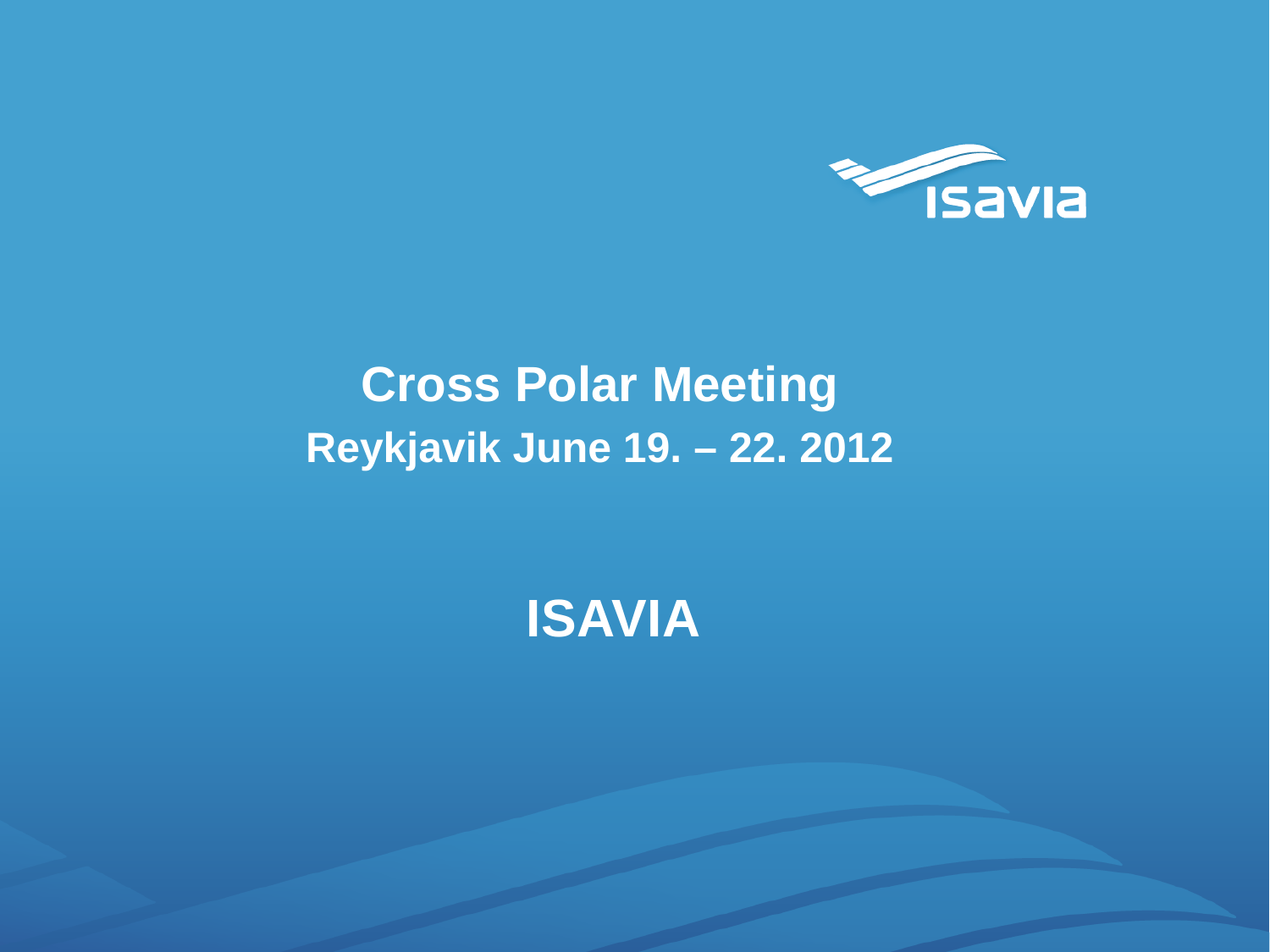

Cross Polar Meeting
Reykjavik June 19. – 22. 2012
# ISAVIA